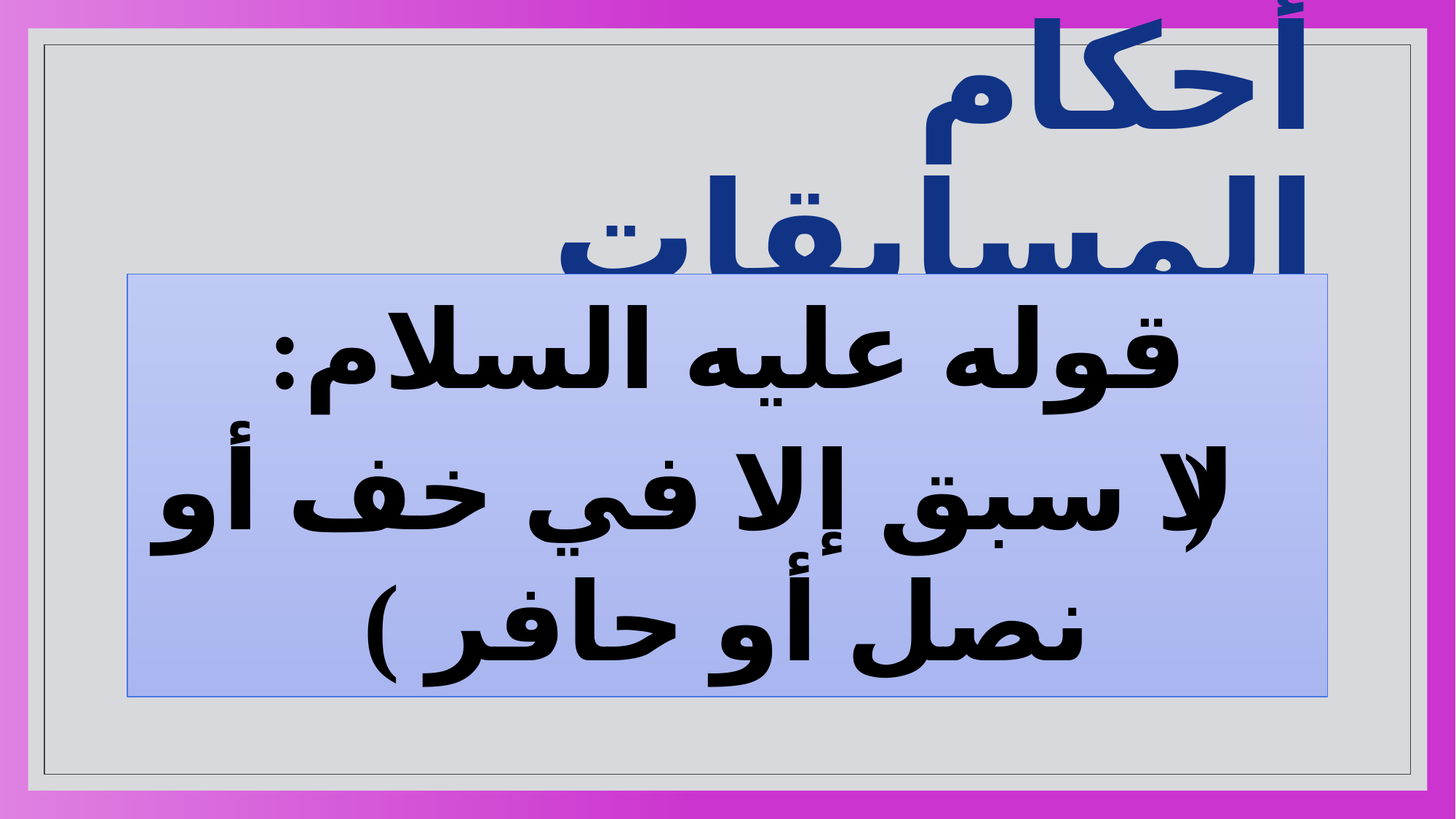

# أحكام المسابقات
قوله عليه السلام:
( لا سبق إلا في خف أو نصل أو حافر )